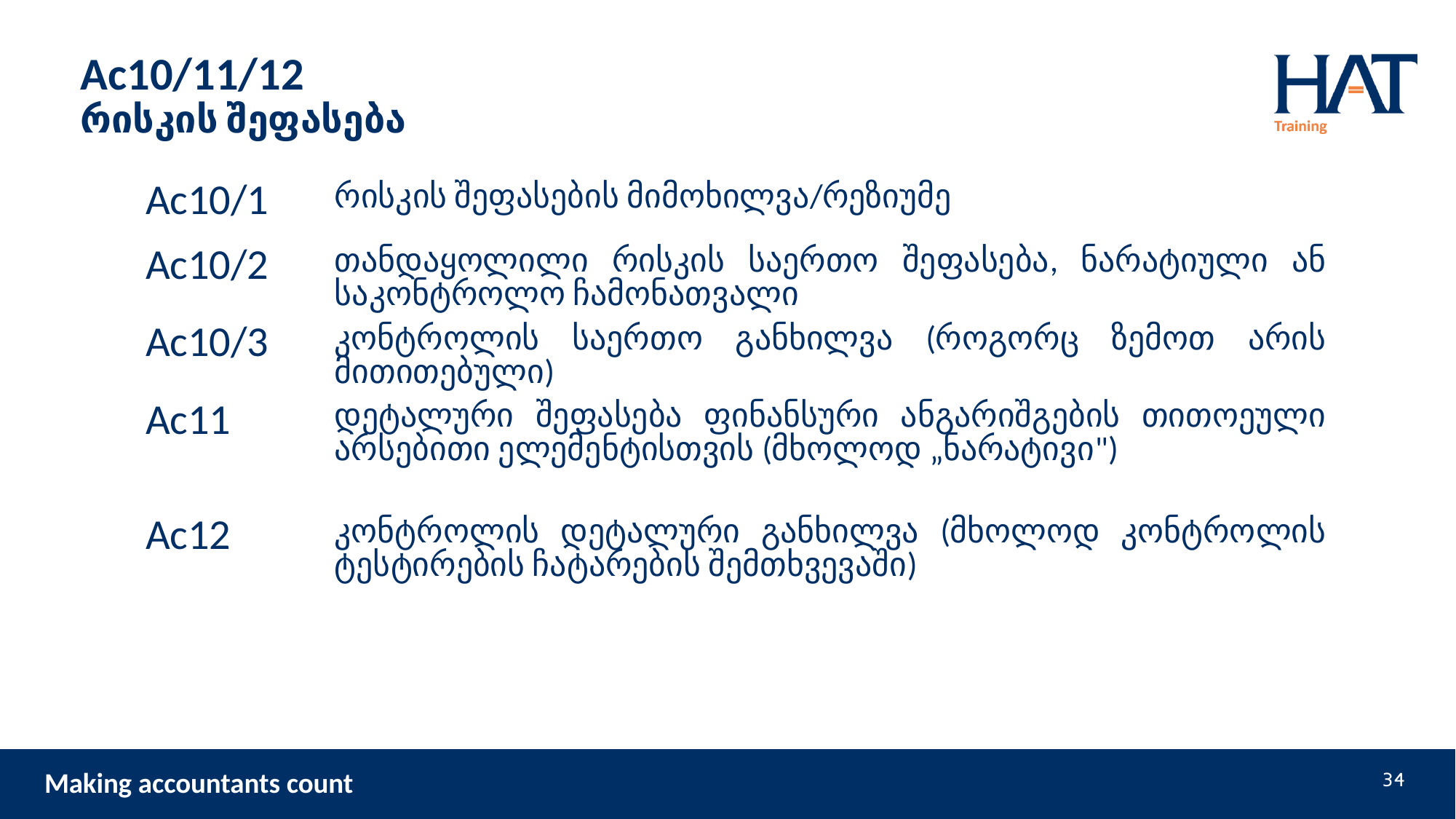

# Ac10/11/12 რისკის შეფასება
| Ac10/1 | რისკის შეფასების მიმოხილვა/რეზიუმე |
| --- | --- |
| Ac10/2 | თანდაყოლილი რისკის საერთო შეფასება, ნარატიული ან საკონტროლო ჩამონათვალი |
| Ac10/3 | კონტროლის საერთო განხილვა (როგორც ზემოთ არის მითითებული) |
| Ac11 | დეტალური შეფასება ფინანსური ანგარიშგების თითოეული არსებითი ელემენტისთვის (მხოლოდ „ნარატივი") |
| Ac12 | კონტროლის დეტალური განხილვა (მხოლოდ კონტროლის ტესტირების ჩატარების შემთხვევაში) |
34